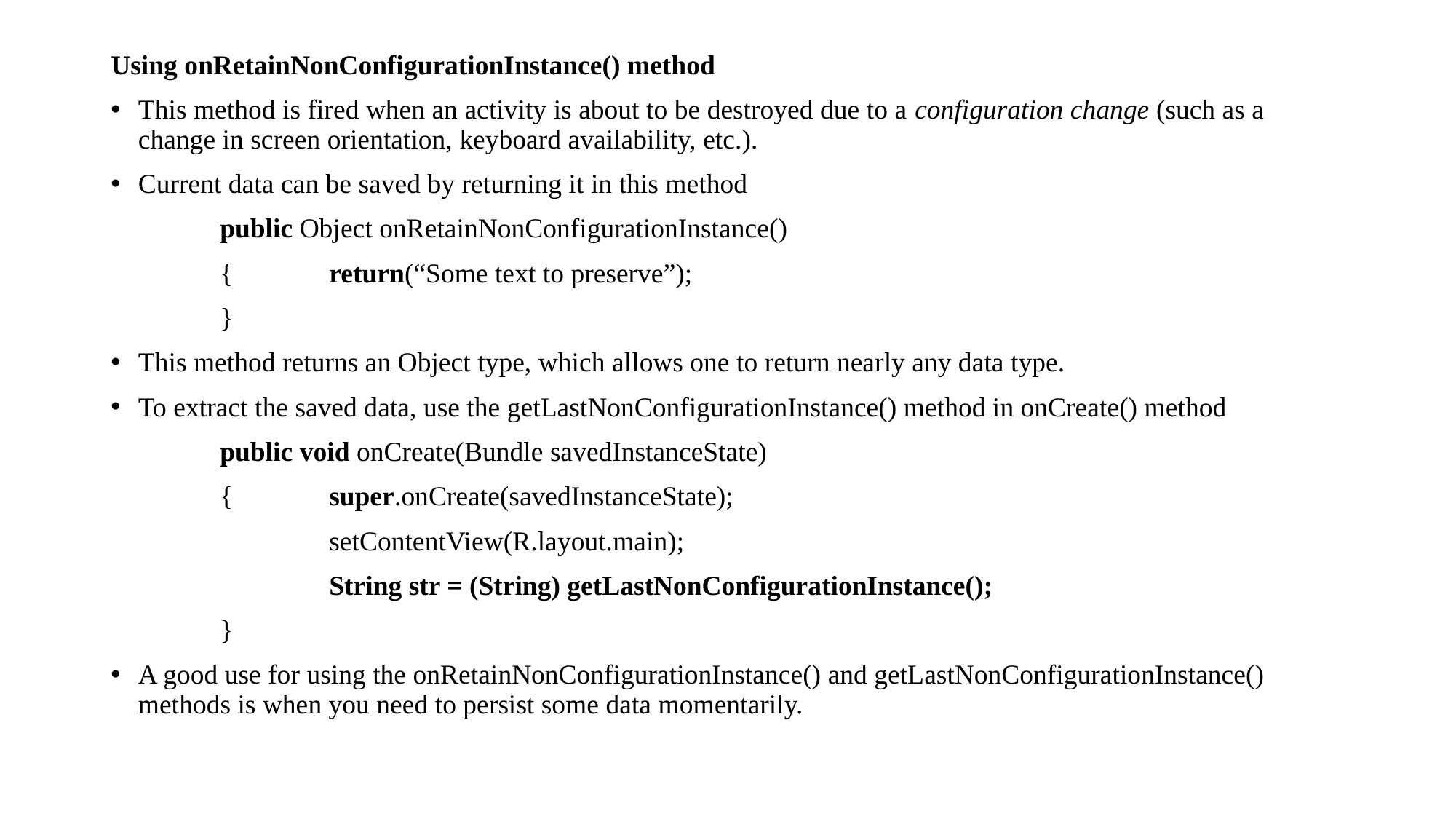

Using onRetainNonConfigurationInstance() method
This method is fired when an activity is about to be destroyed due to a configuration change (such as a change in screen orientation, keyboard availability, etc.).
Current data can be saved by returning it in this method
	public Object onRetainNonConfigurationInstance()
	{	return(“Some text to preserve”);
	}
This method returns an Object type, which allows one to return nearly any data type.
To extract the saved data, use the getLastNonConfigurationInstance() method in onCreate() method
	public void onCreate(Bundle savedInstanceState)
	{	super.onCreate(savedInstanceState);
		setContentView(R.layout.main);
		String str = (String) getLastNonConfigurationInstance();
	}
A good use for using the onRetainNonConfigurationInstance() and getLastNonConfigurationInstance() methods is when you need to persist some data momentarily.